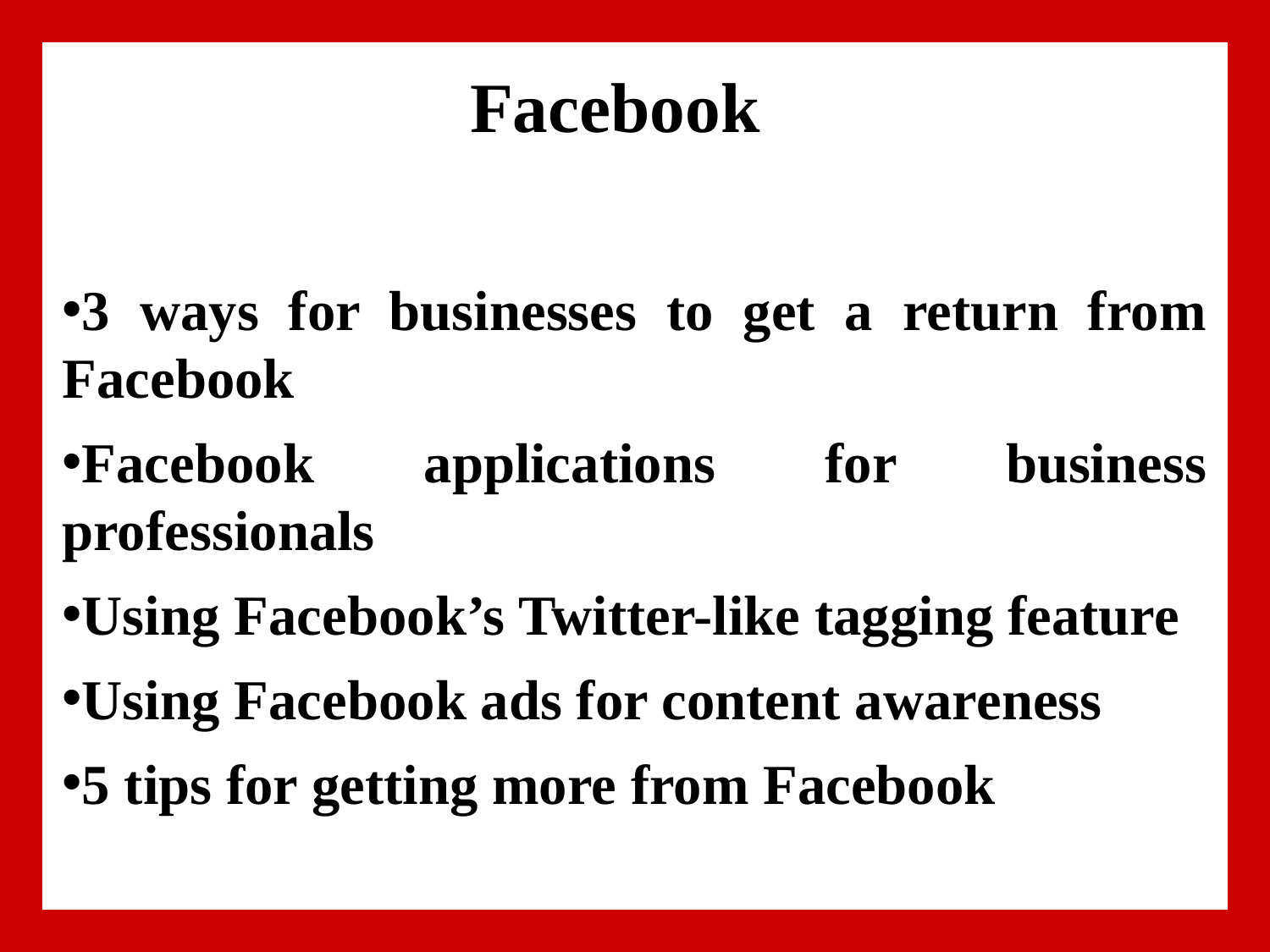

# Facebook
3 ways for businesses to get a return from Facebook
Facebook applications for business professionals
Using Facebook’s Twitter-like tagging feature
Using Facebook ads for content awareness
5 tips for getting more from Facebook